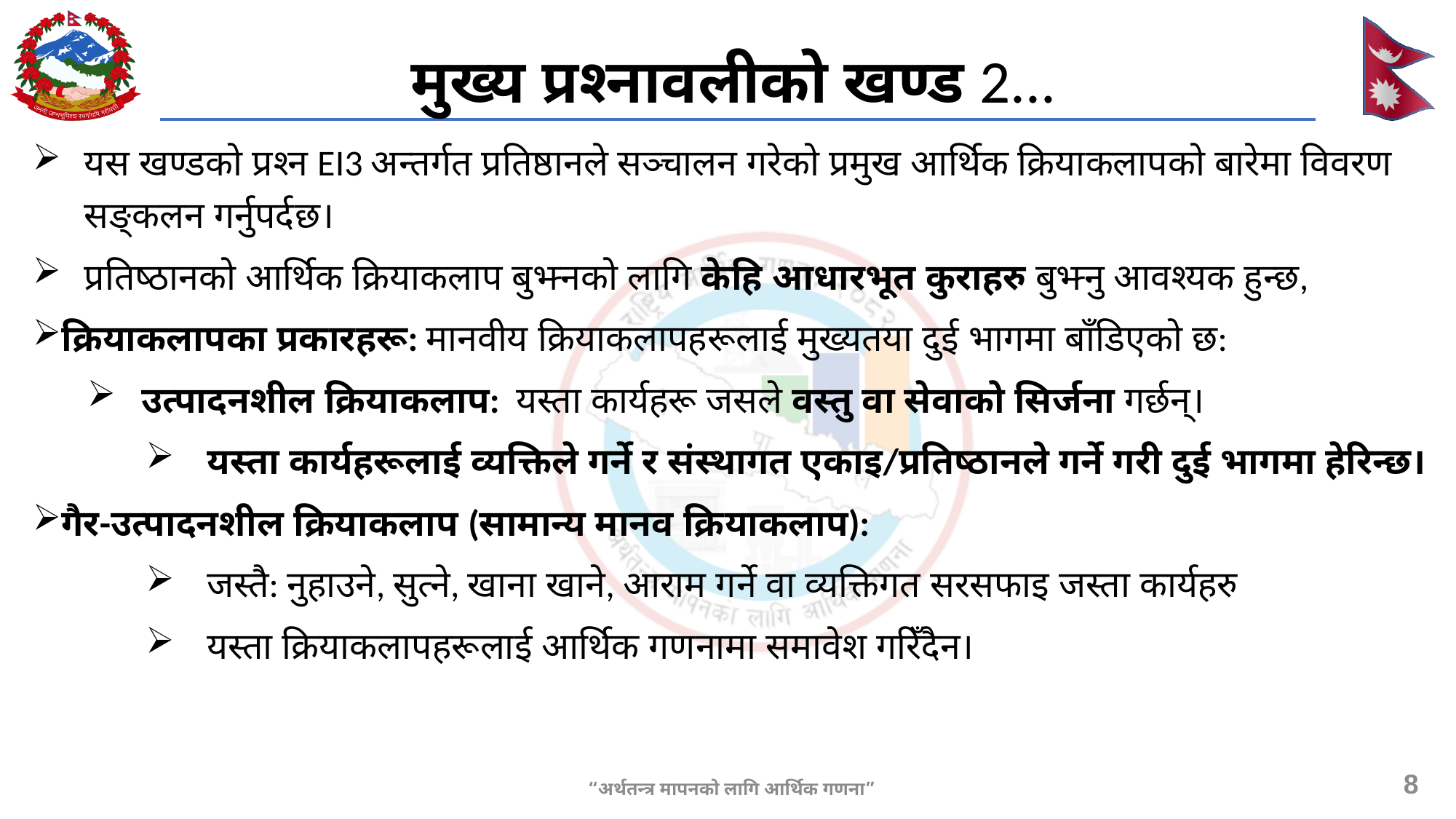

# मुख्य प्रश्नावलीको खण्ड 2...
यस खण्डको प्रश्न EI3 अन्तर्गत प्रतिष्ठानले सञ्चालन गरेको प्रमुख आर्थिक क्रियाकलापको बारेमा विवरण सङ्कलन गर्नुपर्दछ।
प्रतिष्ठानको आर्थिक क्रियाकलाप बुझ्नको लागि केहि आधारभूत कुराहरु बुझ्नु आवश्यक हुन्छ,
क्रियाकलापका प्रकारहरू: मानवीय क्रियाकलापहरूलाई मुख्यतया दुई भागमा बाँडिएको छ:
उत्पादनशील क्रियाकलाप:  यस्ता कार्यहरू जसले वस्तु वा सेवाको सिर्जना गर्छन्।
यस्ता कार्यहरूलाई व्यक्तिले गर्ने र संस्थागत एकाइ/प्रतिष्ठानले गर्ने गरी दुई भागमा हेरिन्छ।
गैर-उत्पादनशील क्रियाकलाप (सामान्य मानव क्रियाकलाप):
जस्तै: नुहाउने, सुत्ने, खाना खाने, आराम गर्ने वा व्यक्तिगत सरसफाइ जस्ता कार्यहरु
यस्ता क्रियाकलापहरूलाई आर्थिक गणनामा समावेश गरिँदैन।
8
“अर्थतन्त्र मापनको लागि आर्थिक गणना”